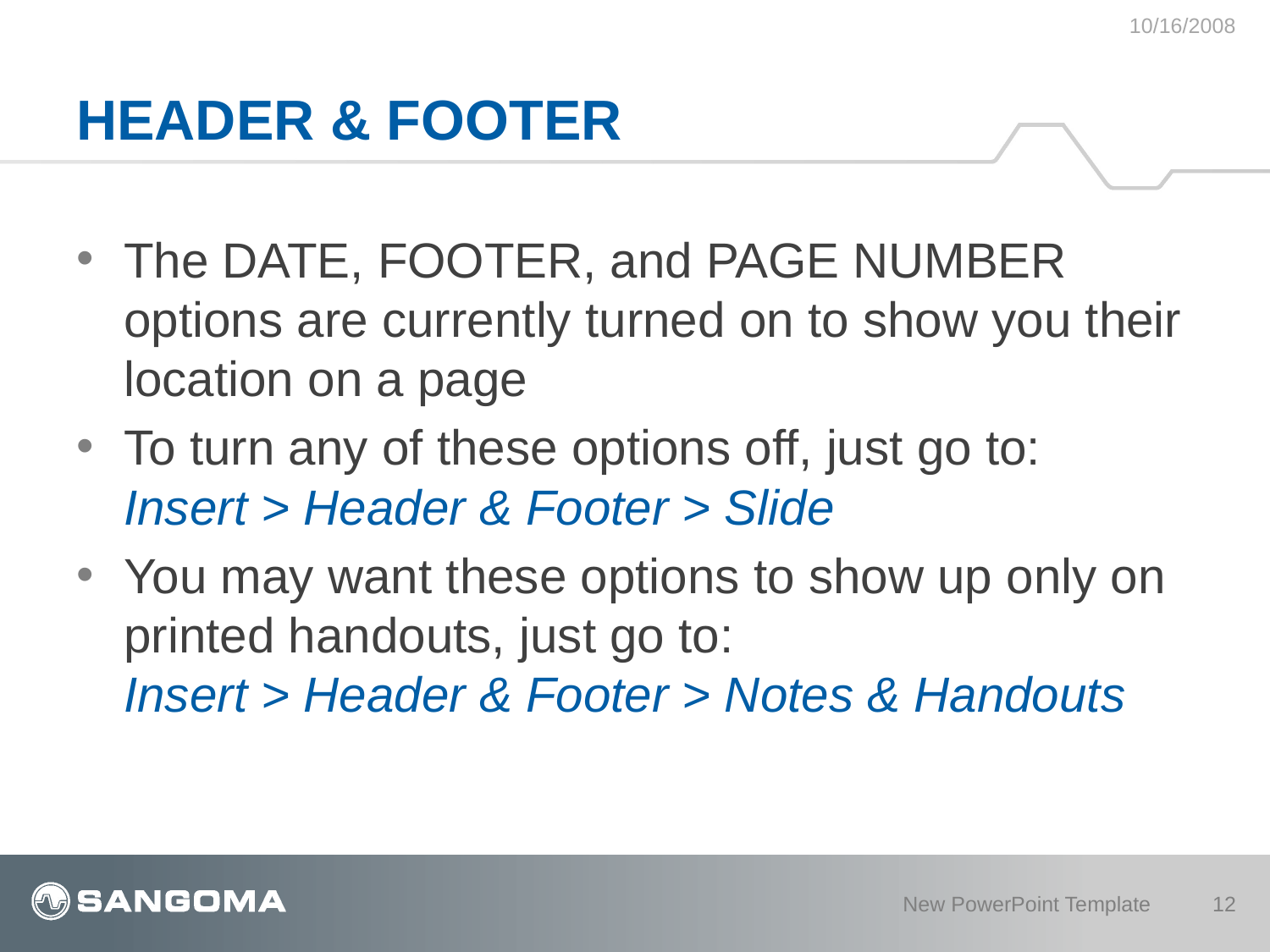

10/16/2008
# HEADER & FOOTER
The DATE, FOOTER, and PAGE NUMBER options are currently turned on to show you their location on a page
To turn any of these options off, just go to:
Insert > Header & Footer > Slide
You may want these options to show up only on printed handouts, just go to:
Insert > Header & Footer > Notes & Handouts
New PowerPoint Template
12